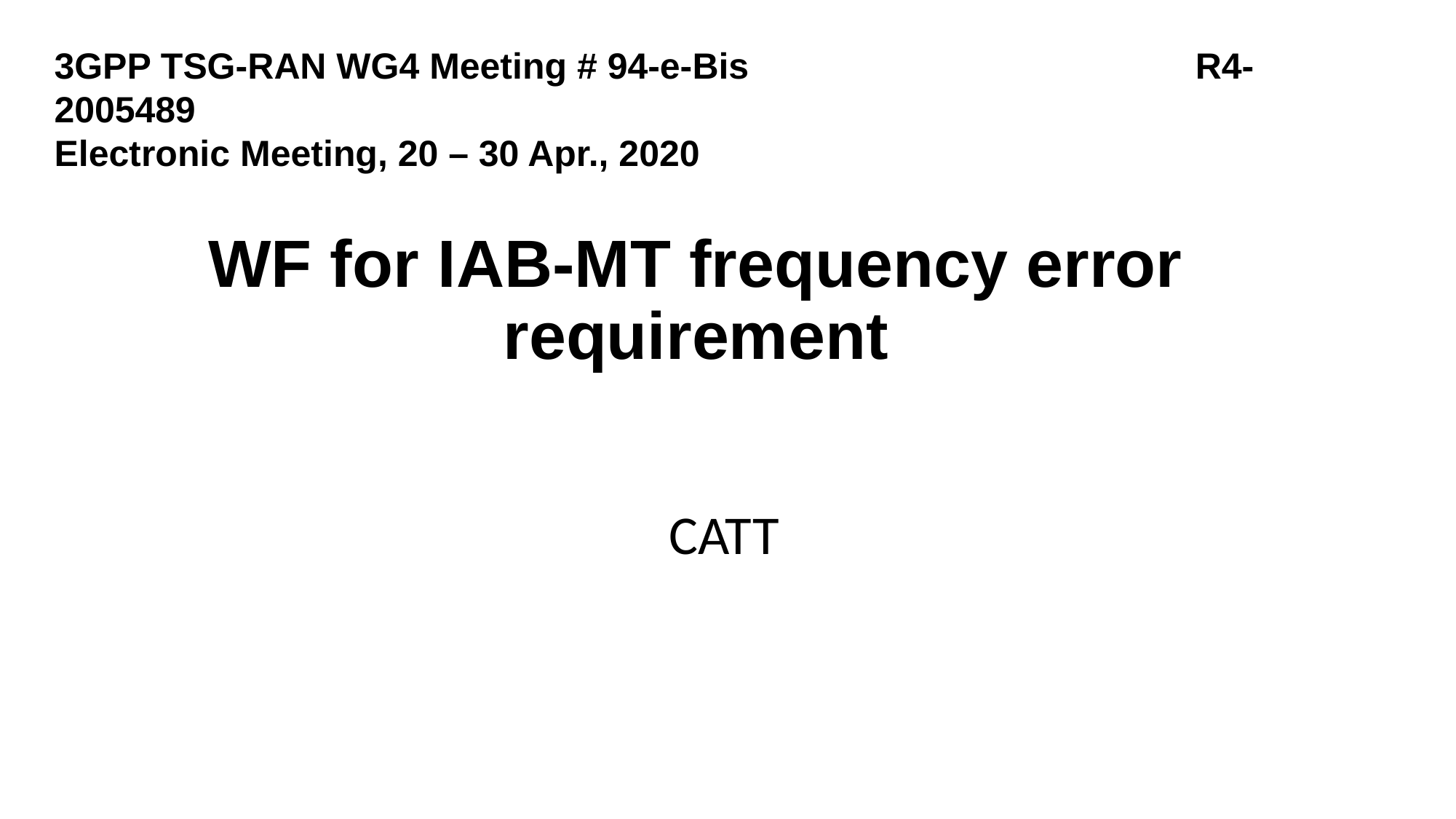

3GPP TSG-RAN WG4 Meeting # 94-e-Bis                                            R4-2005489
Electronic Meeting, 20 – 30 Apr., 2020
# WF for IAB-MT frequency error requirement
CATT